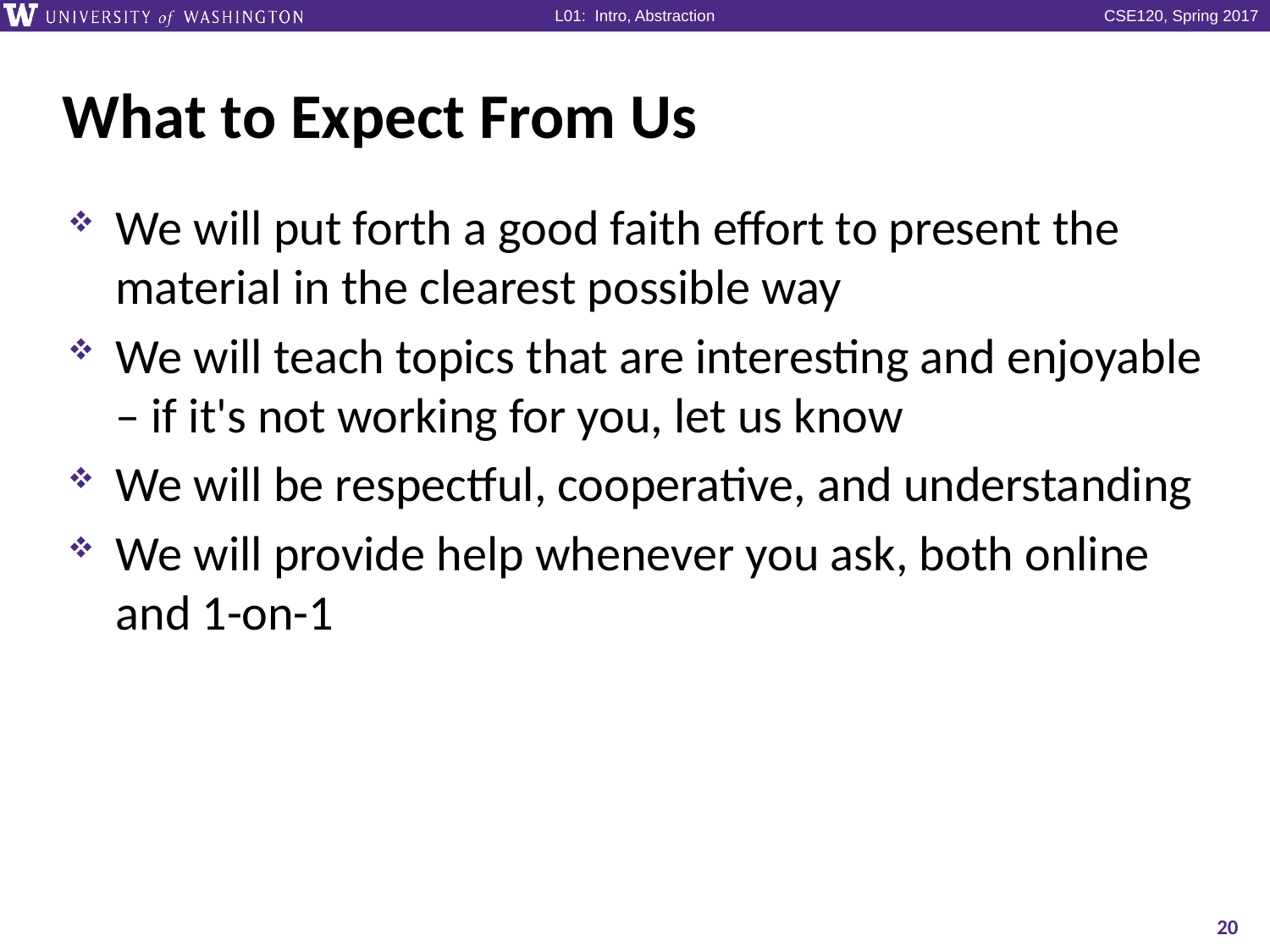

# What to Expect From Us
We will put forth a good faith effort to present the material in the clearest possible way
We will teach topics that are interesting and enjoyable – if it's not working for you, let us know
We will be respectful, cooperative, and understanding
We will provide help whenever you ask, both online and 1-on-1

20